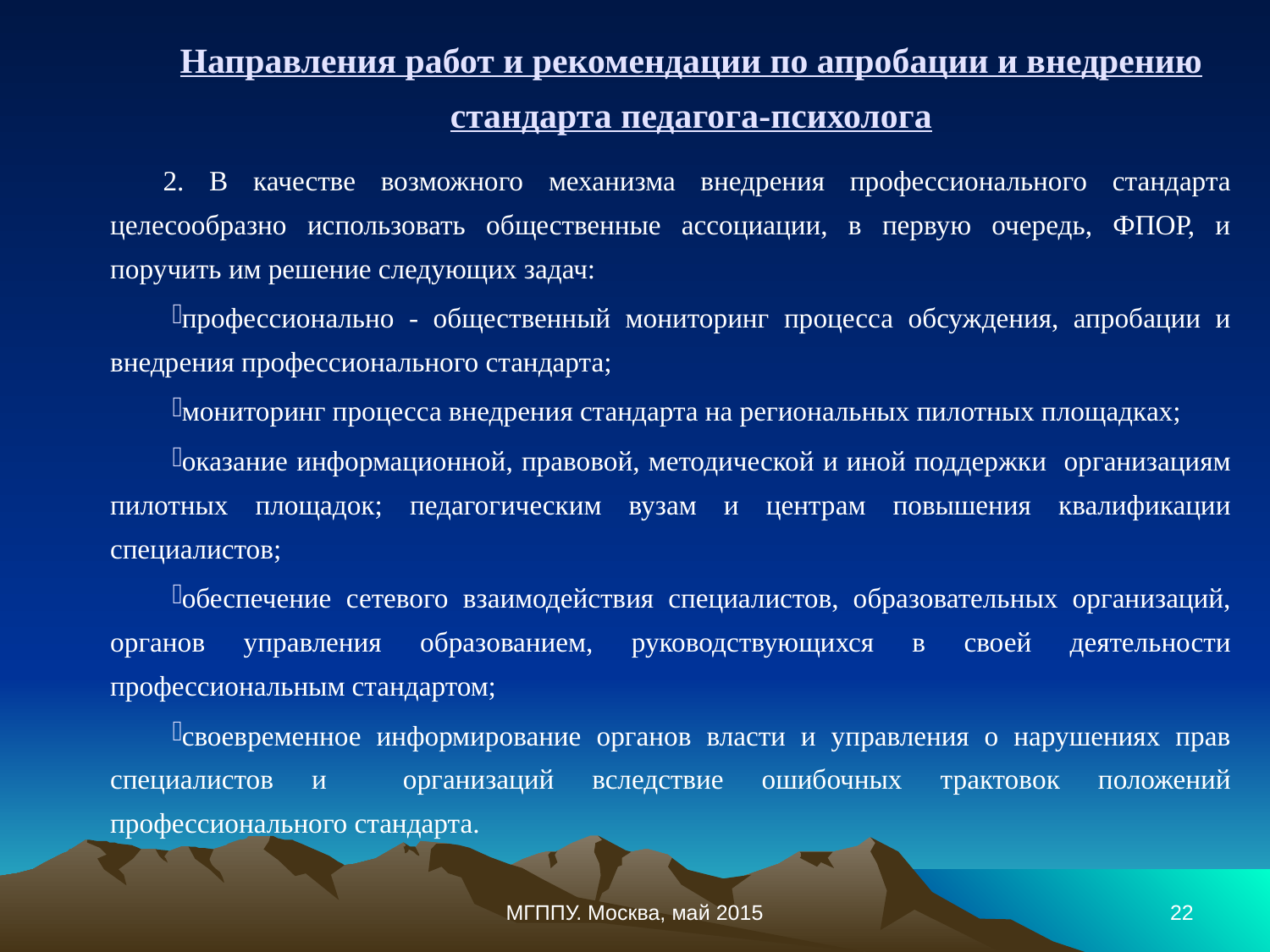

Направления работ и рекомендации по апробации и внедрению стандарта педагога-психолога
2. В качестве возможного механизма внедрения профессионального стандарта целесообразно использовать общественные ассоциации, в первую очередь, ФПОР, и поручить им решение следующих задач:
профессионально - общественный мониторинг процесса обсуждения, апробации и внедрения профессионального стандарта;
мониторинг процесса внедрения стандарта на региональных пилотных площадках;
оказание информационной, правовой, методической и иной поддержки  организациям пилотных площадок; педагогическим вузам и центрам повышения квалификации специалистов;
обеспечение сетевого взаимодействия специалистов, образовательных организаций, органов управления образованием, руководствующихся в своей деятельности профессиональным стандартом;
своевременное информирование органов власти и управления о нарушениях прав специалистов и  организаций вследствие ошибочных трактовок положений профессионального стандарта.

МГППУ. Москва, май 2015
22